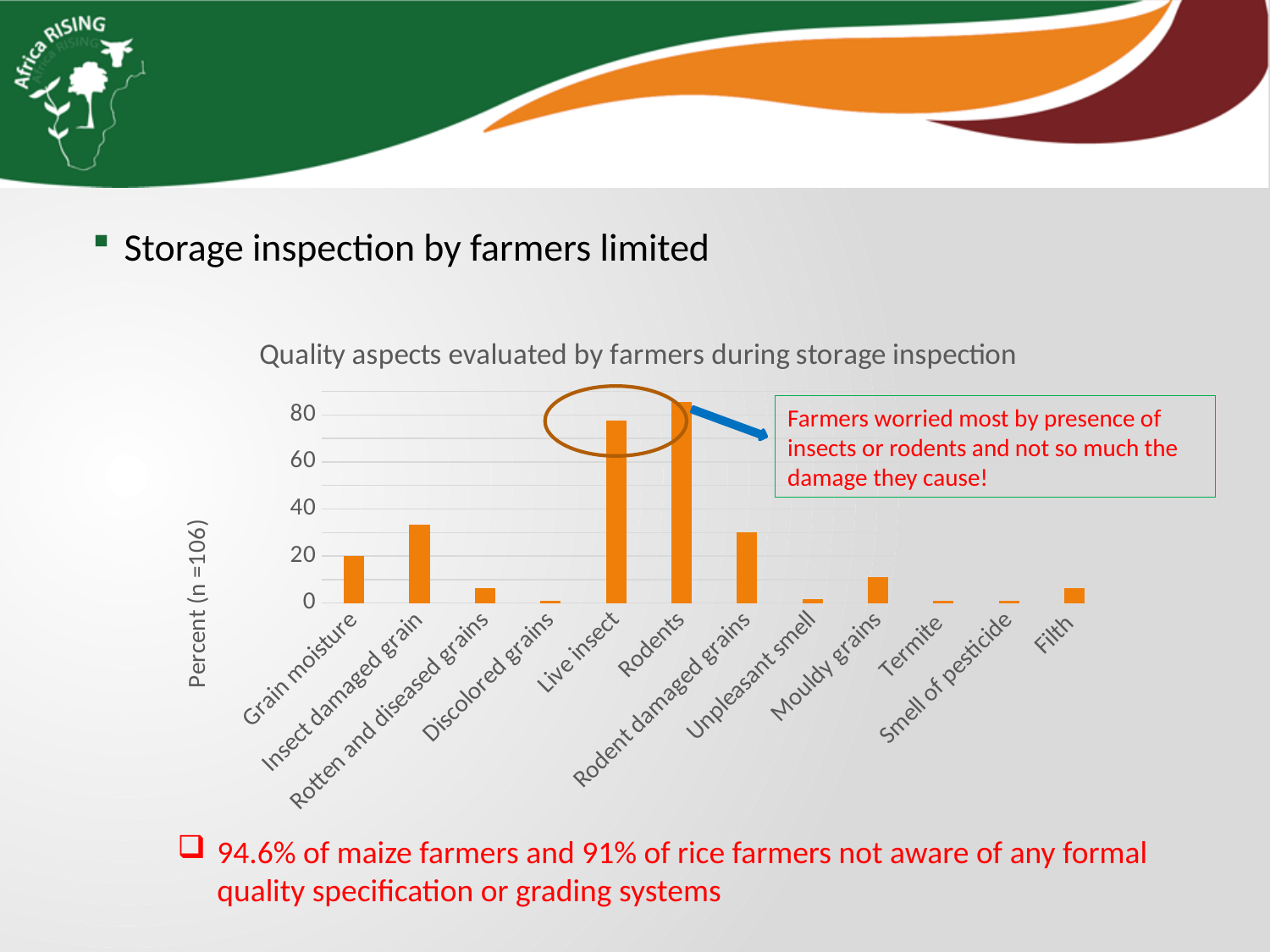

Storage inspection by farmers limited

### Chart: Quality aspects evaluated by farmers during storage inspection

| Category | Farmers, Yes (n =106) |
|---|---|
| Grain moisture | 20.16 |
| Insect damaged grain | 33.33 |
| Rotten and diseased grains | 6.2 |
| Discolored grains | 0.78 |
| Live insect | 77.5 |
| Rodents | 85.7 |
| Rodent damaged grains | 30.2 |
| Unpleasant smell | 1.55 |
| Mouldy grains | 10.85 |
| Termite  | 0.78 |
| Smell of pesticide | 0.78 |
| Filth  | 6.2 |
Farmers worried most by presence of insects or rodents and not so much the damage they cause!

94.6% of maize farmers and 91% of rice farmers not aware of any formal quality specification or grading systems